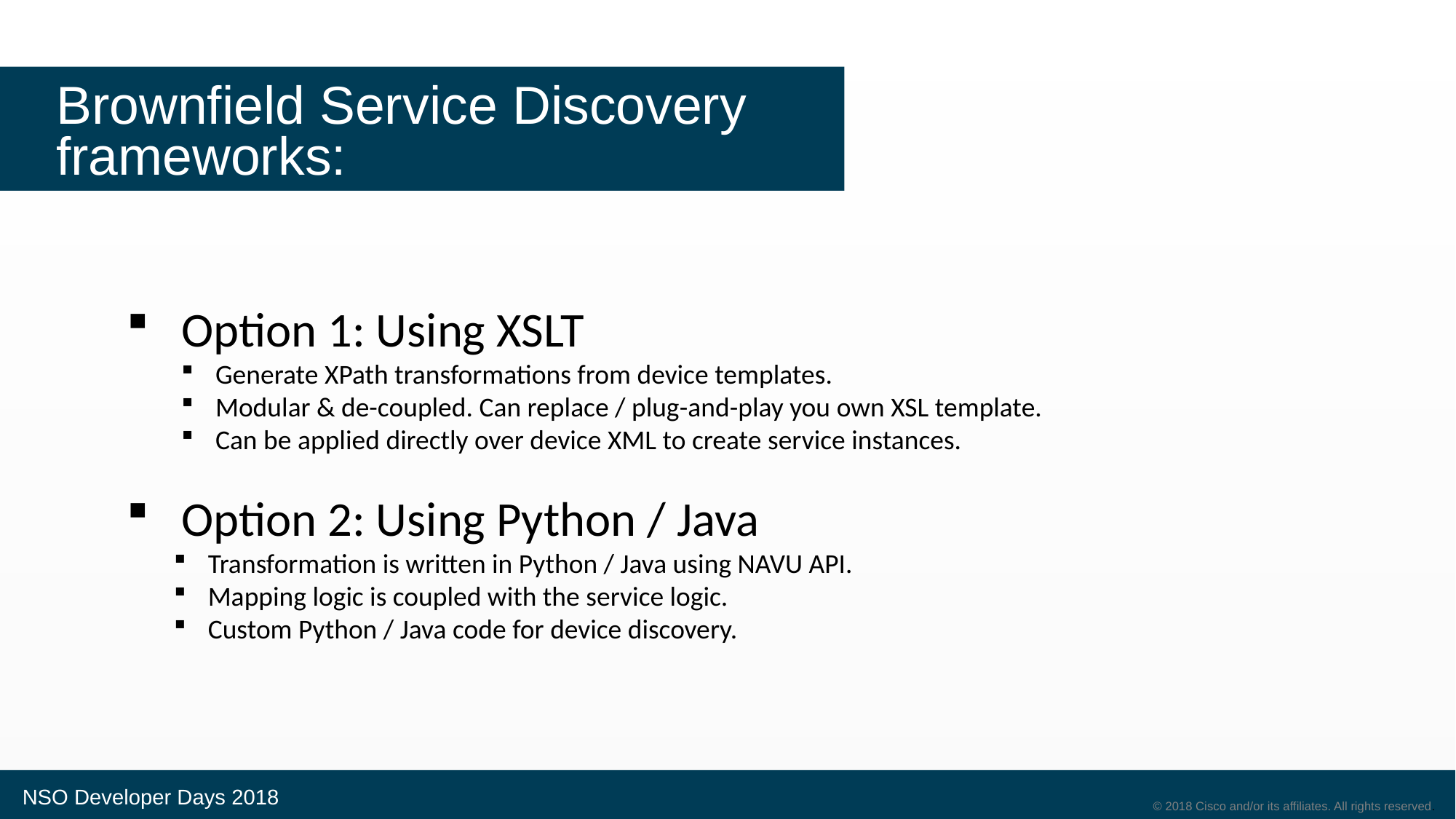

# Brownfield Service Discovery frameworks:
Option 1: Using XSLT
Generate XPath transformations from device templates.
Modular & de-coupled. Can replace / plug-and-play you own XSL template.
Can be applied directly over device XML to create service instances.

Option 2: Using Python / Java
Transformation is written in Python / Java using NAVU API.
Mapping logic is coupled with the service logic.
Custom Python / Java code for device discovery.